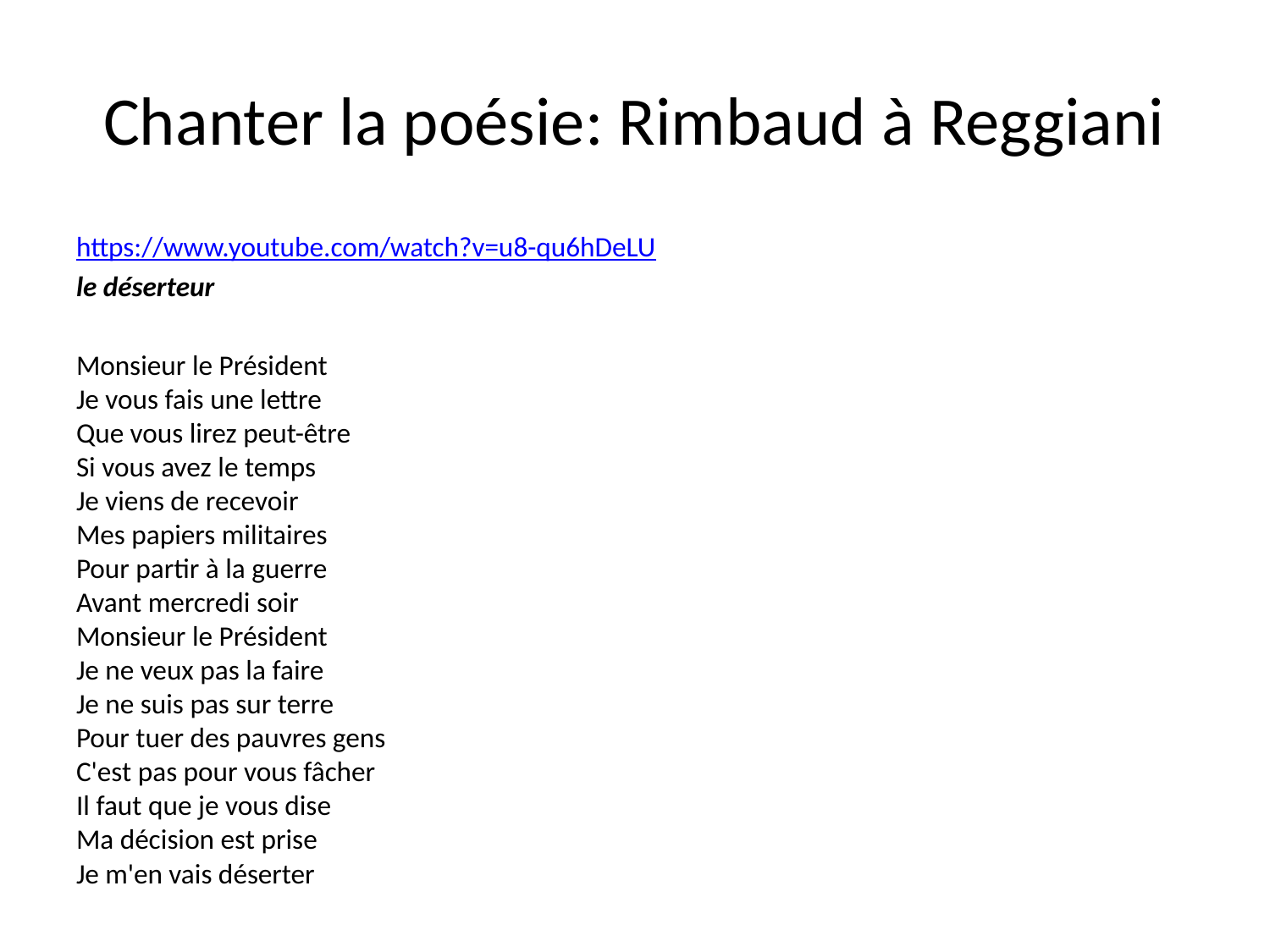

# Chanter la poésie: Rimbaud à Reggiani
https://www.youtube.com/watch?v=u8-qu6hDeLU
le déserteur

Monsieur le Président
Je vous fais une lettre
Que vous lirez peut-être
Si vous avez le temps
Je viens de recevoir
Mes papiers militaires
Pour partir à la guerre
Avant mercredi soir
Monsieur le Président
Je ne veux pas la faire
Je ne suis pas sur terre
Pour tuer des pauvres gens
C'est pas pour vous fâcher
Il faut que je vous dise
Ma décision est prise
Je m'en vais déserter